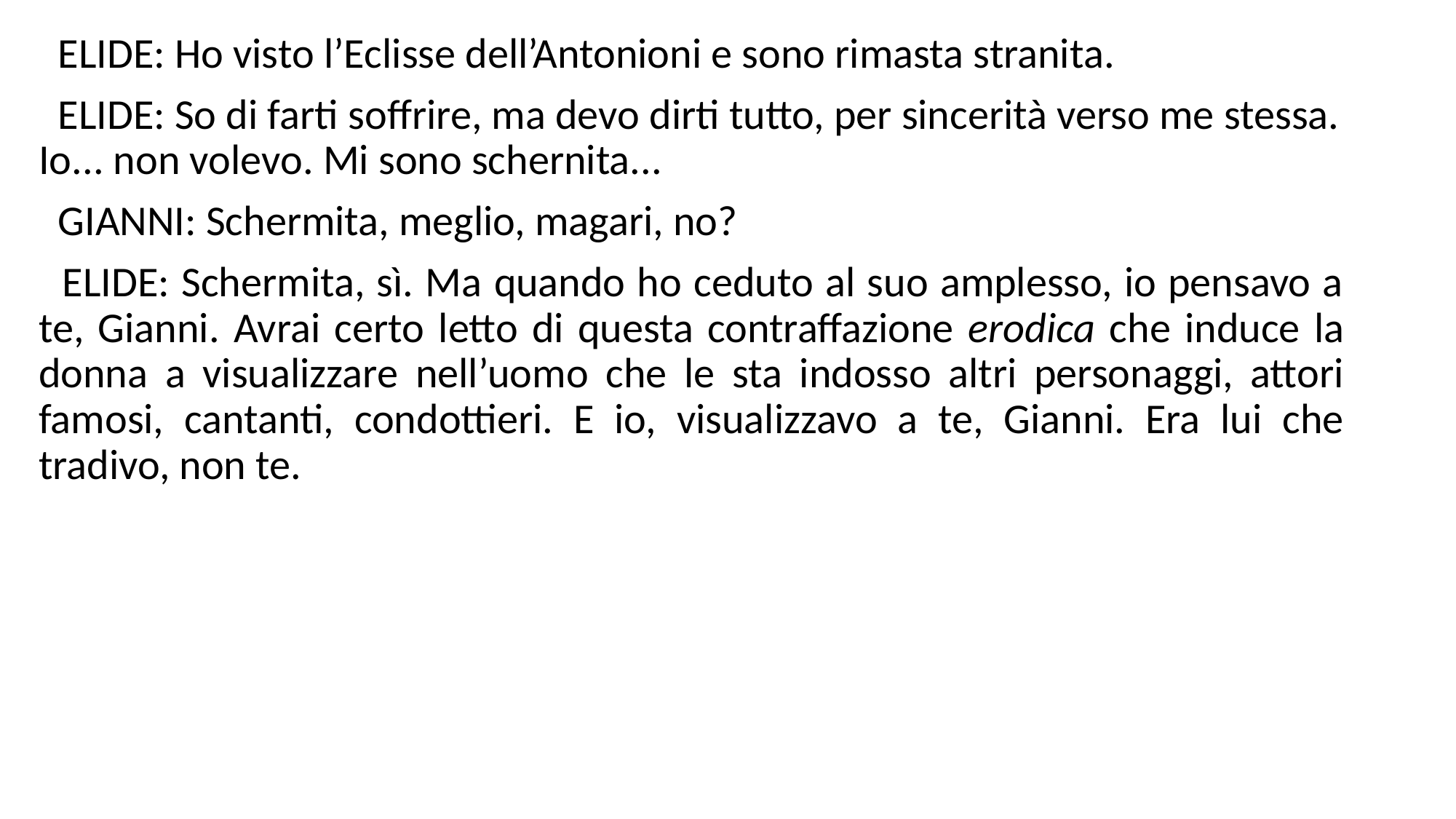

ELIDE: Ho visto l’Eclisse dell’Antonioni e sono rimasta stranita.
  ELIDE: So di farti soffrire, ma devo dirti tutto, per sincerità verso me stessa. Io... non volevo. Mi sono schernita...
  GIANNI: Schermita, meglio, magari, no?
  ELIDE: Schermita, sì. Ma quando ho ceduto al suo amplesso, io pensavo a te, Gianni. Avrai certo letto di questa contraffazione erodica che induce la donna a visualizzare nell’uomo che le sta indosso altri personaggi, attori famosi, cantanti, condottieri. E io, visualizzavo a te, Gianni. Era lui che tradivo, non te.